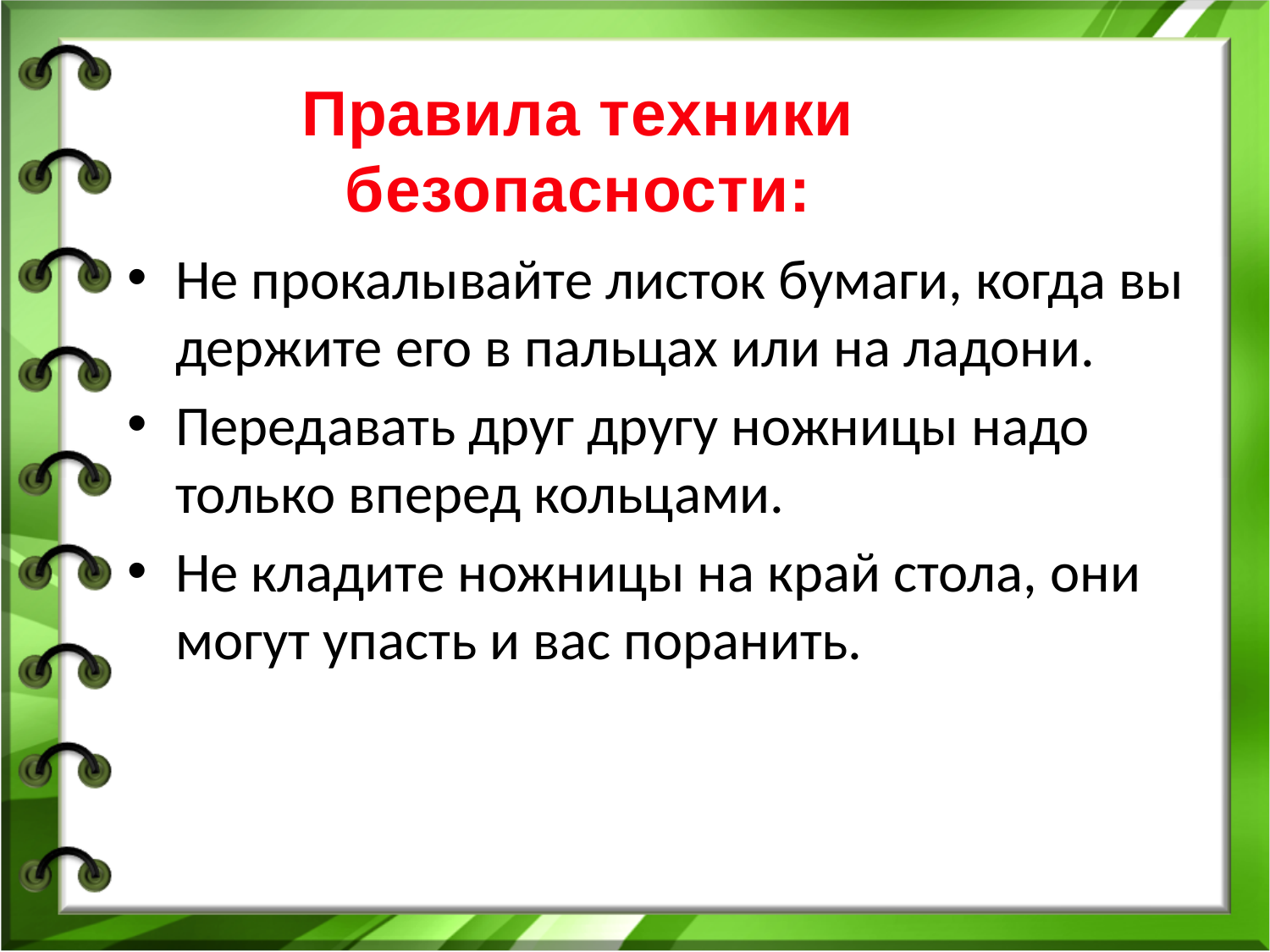

Правила техники безопасности:
Не прокалывайте листок бумаги, когда вы держите его в пальцах или на ладони.
Передавать друг другу ножницы надо только вперед кольцами.
Не кладите ножницы на край стола, они могут упасть и вас поранить.